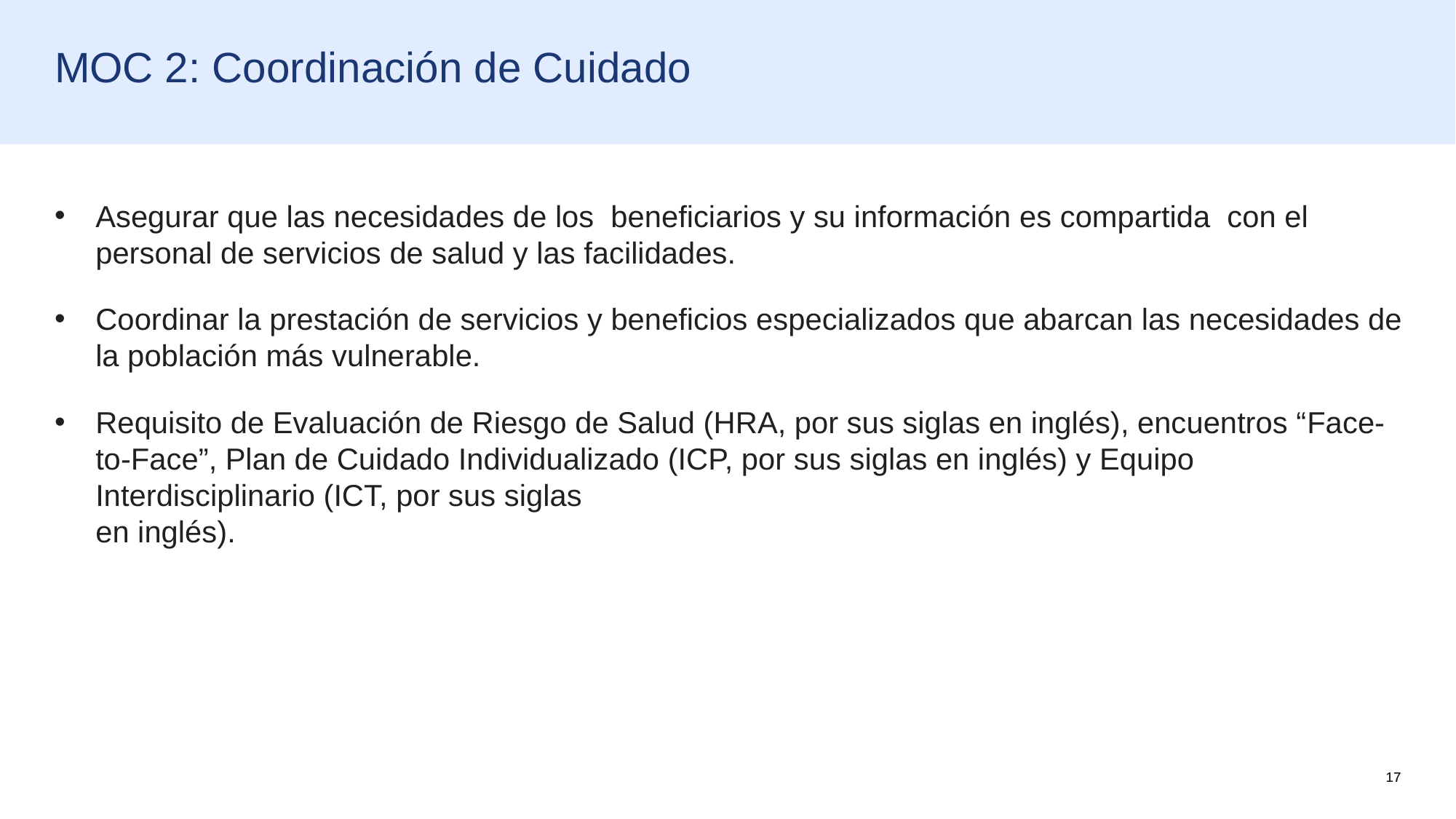

# MOC 2: Coordinación de Cuidado
Asegurar que las necesidades de los  beneficiarios y su información es compartida  con el personal de servicios de salud y las facilidades.
Coordinar la prestación de servicios y beneficios especializados que abarcan las necesidades de la población más vulnerable.
Requisito de Evaluación de Riesgo de Salud (HRA, por sus siglas en inglés), encuentros “Face-to-Face”, Plan de Cuidado Individualizado (ICP, por sus siglas en inglés) y Equipo Interdisciplinario (ICT, por sus siglas
en inglés).